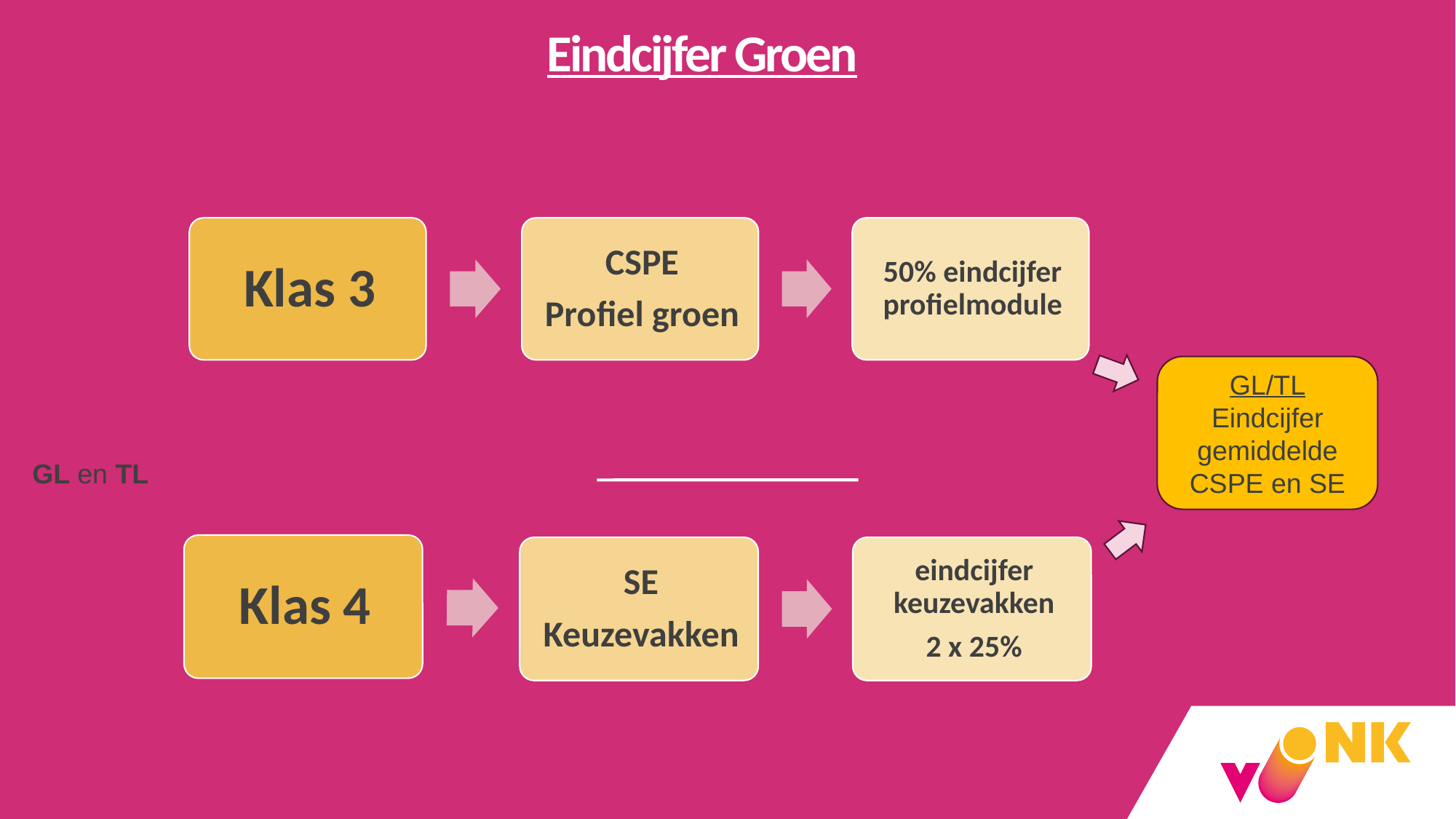

# Eindcijfer Groen
Klas 3

CSPE
Profiel groen

50% eindcijfer profielmodule

GL/TL
Eindcijfer gemiddelde
CSPE en SE

GL en TL

Klas 4

SE
Keuzevakken

eindcijfer keuzevakken
2 x 25%